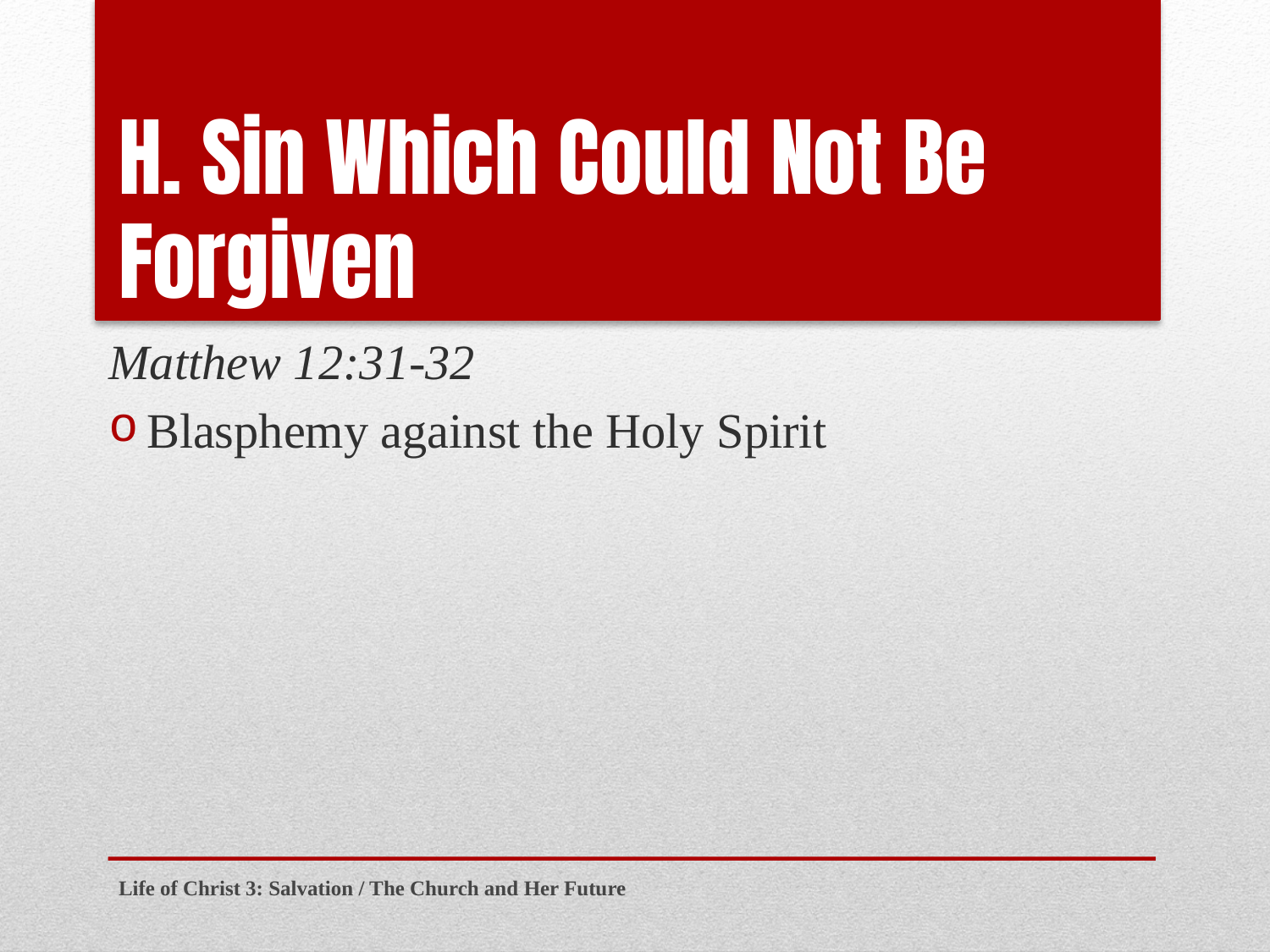

# H. Sin Which Could Not Be Forgiven
Matthew 12:31-32
Blasphemy against the Holy Spirit
Life of Christ 3: Salvation / The Church and Her Future